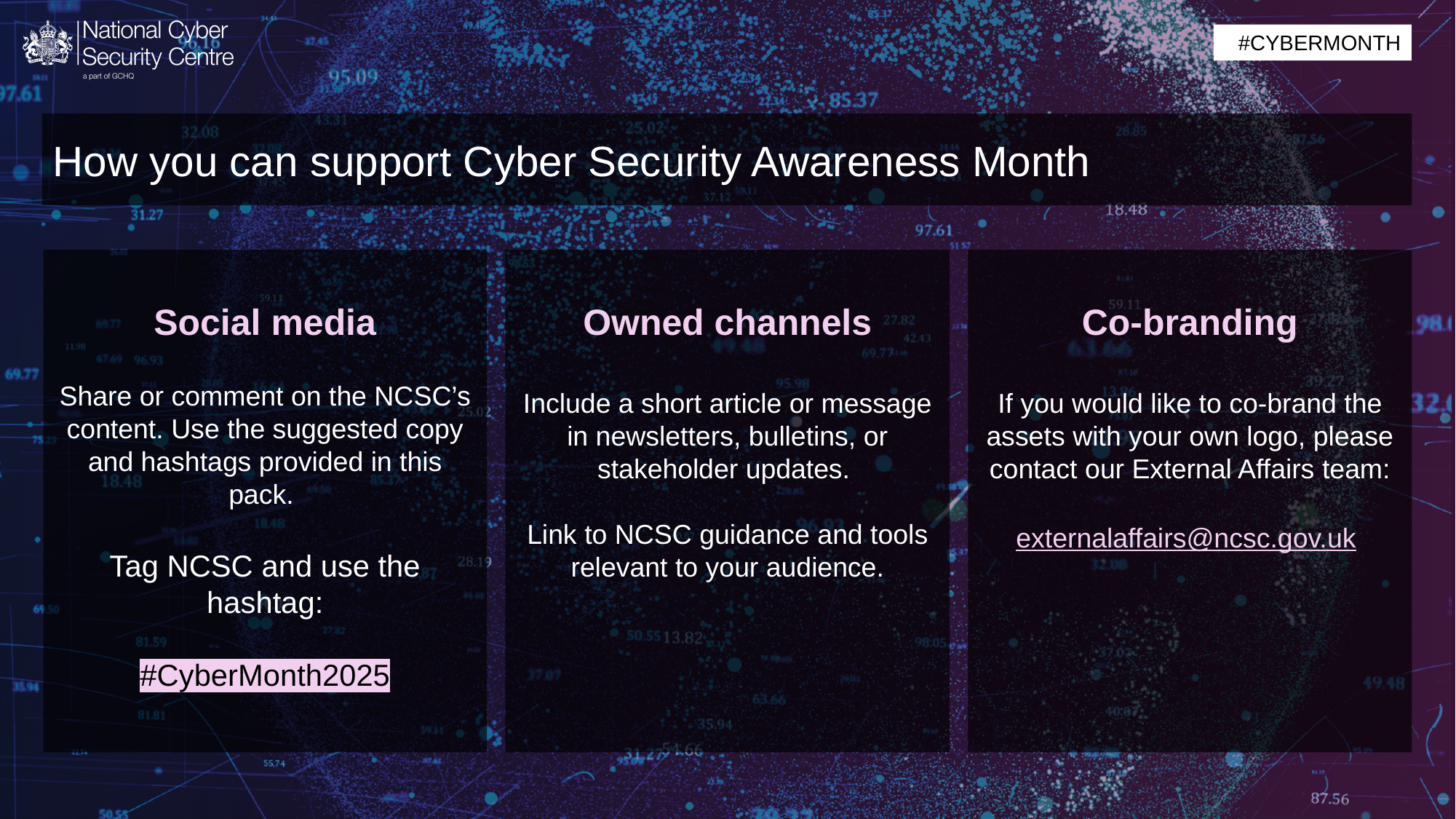

How you can support Cyber Security Awareness Month

Social media

Share or comment on the NCSC’s content. Use the suggested copy and hashtags provided in this pack.

Tag NCSC and use the hashtag:
#CyberMonth2025

Owned channels

Include a short article or message in newsletters, bulletins, or stakeholder updates.

Link to NCSC guidance and tools relevant to your audience.

Co-branding

If you would like to co-brand the assets with your own logo, please contact our External Affairs team:

externalaffairs@ncsc.gov.uk